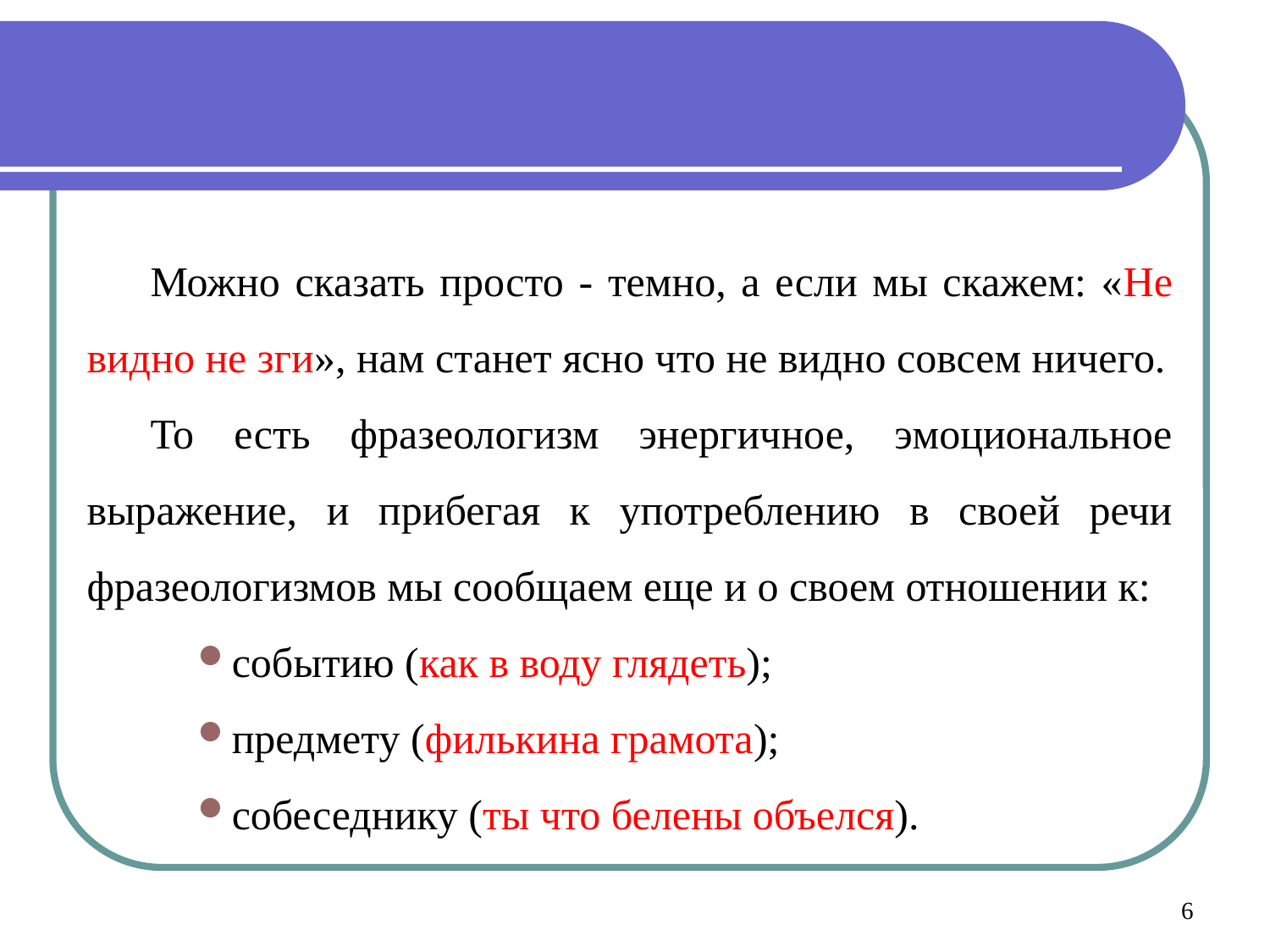

#
Можно сказать просто - темно, а если мы скажем: «Не видно не зги», нам станет ясно что не видно совсем ничего.
То есть фразеологизм энергичное, эмоциональное выражение, и прибегая к употреблению в своей речи фразеологизмов мы сообщаем еще и о своем отношении к:
событию (как в воду глядеть);
предмету (филькина грамота);
собеседнику (ты что белены объелся).

6